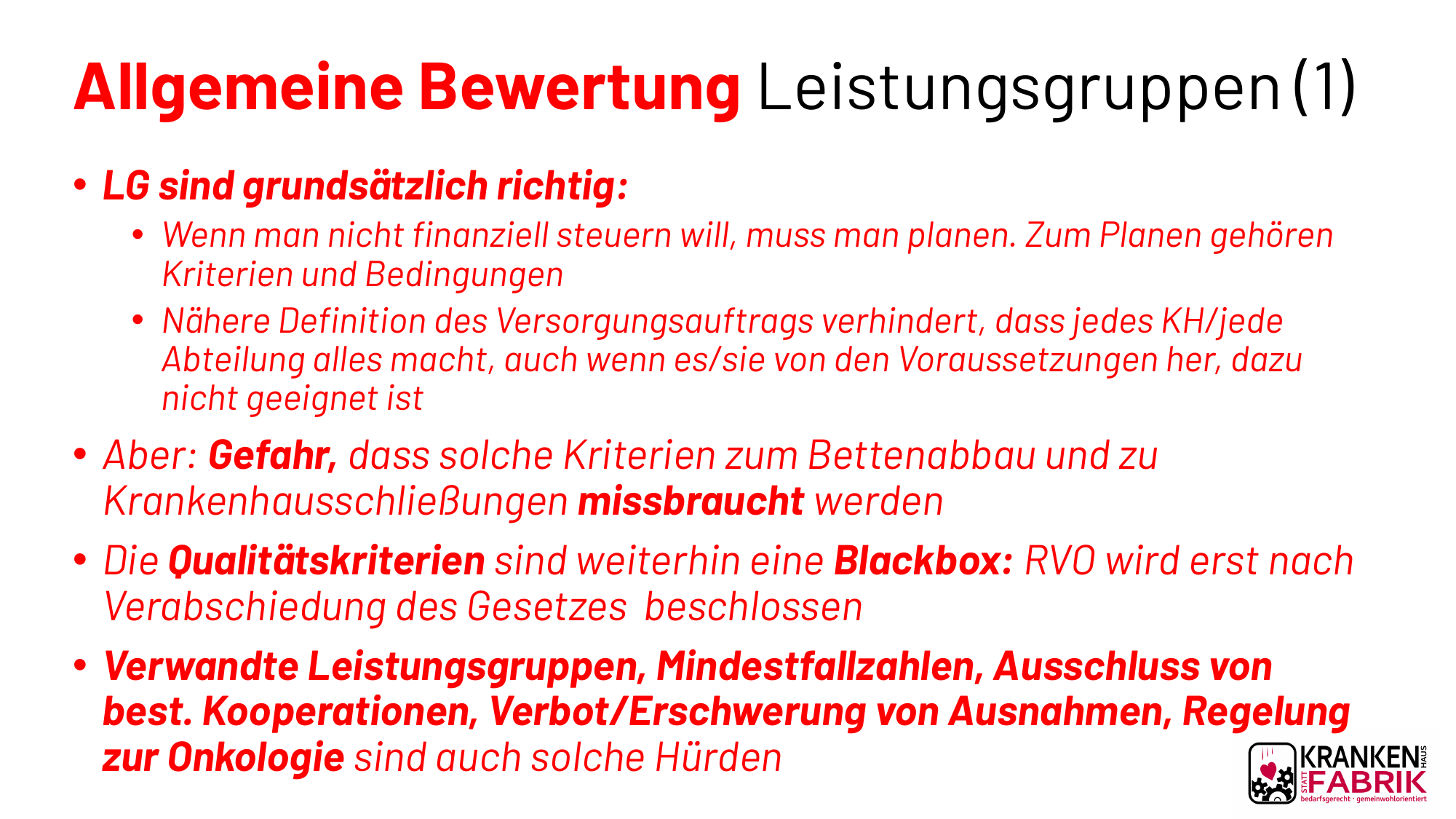

# Allgemeine Bewertung Leistungsgruppen (1)
LG sind grundsätzlich richtig:
Wenn man nicht finanziell steuern will, muss man planen. Zum Planen gehören Kriterien und Bedingungen
Nähere Definition des Versorgungsauftrags verhindert, dass jedes KH/jede Abteilung alles macht, auch wenn es/sie von den Voraussetzungen her, dazu nicht geeignet ist
Aber: Gefahr, dass solche Kriterien zum Bettenabbau und zu Krankenhausschließungen missbraucht werden
Die Qualitätskriterien sind weiterhin eine Blackbox: RVO wird erst nach Verabschiedung des Gesetzes  beschlossen
Verwandte Leistungsgruppen, Mindestfallzahlen, Ausschluss von best. Kooperationen, Verbot/Erschwerung von Ausnahmen, Regelung zur Onkologie sind auch solche Hürden